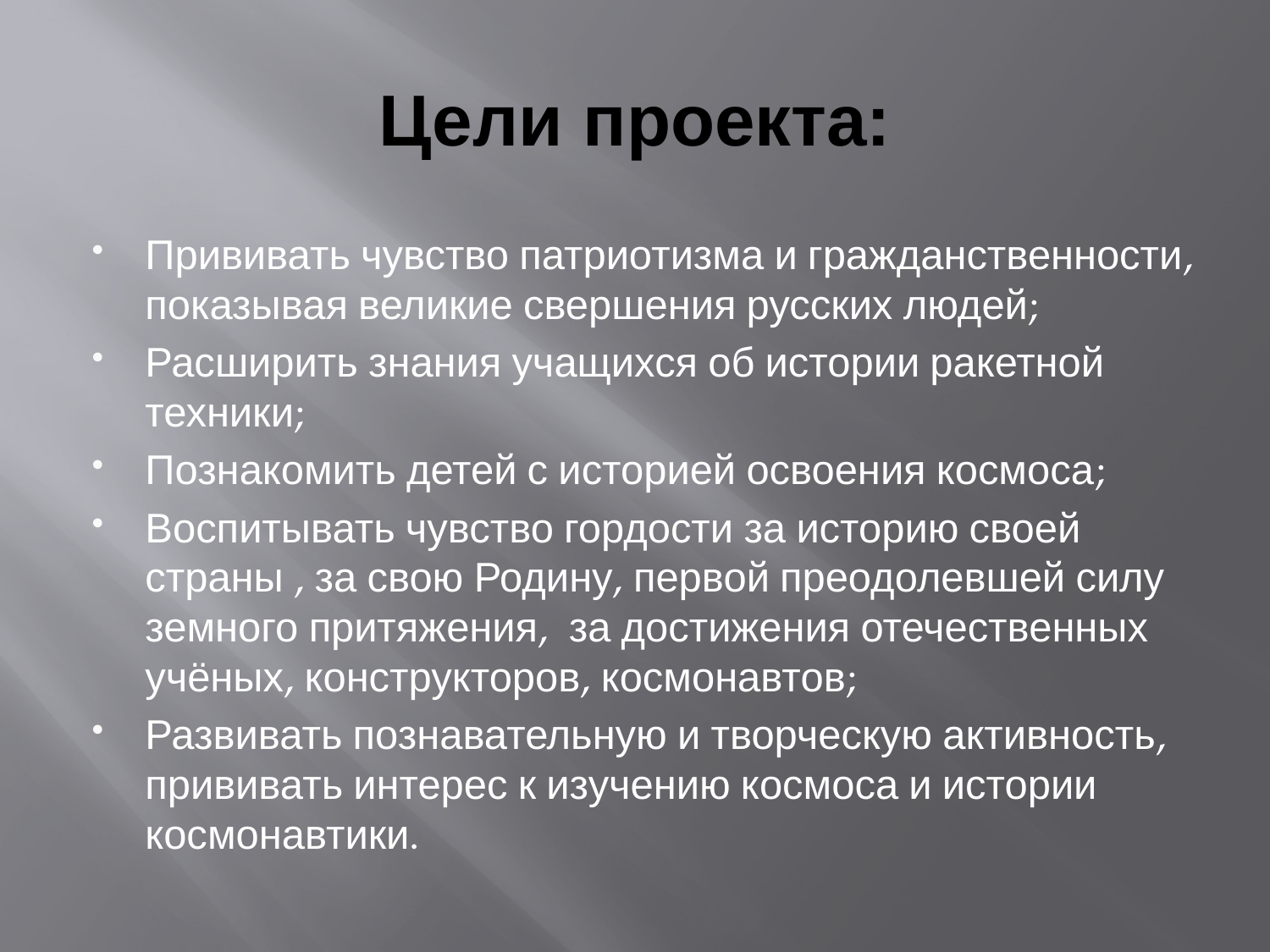

# Цели проекта:
Прививать чувство патриотизма и гражданственности, показывая великие свершения русских людей;
Расширить знания учащихся об истории ракетной техники;
Познакомить детей с историей освоения космоса;
Воспитывать чувство гордости за историю своей страны , за свою Родину, первой преодолевшей силу земного притяжения,  за достижения отечественных учёных, конструкторов, космонавтов;
Развивать познавательную и творческую активность, прививать интерес к изучению космоса и истории  космонавтики.